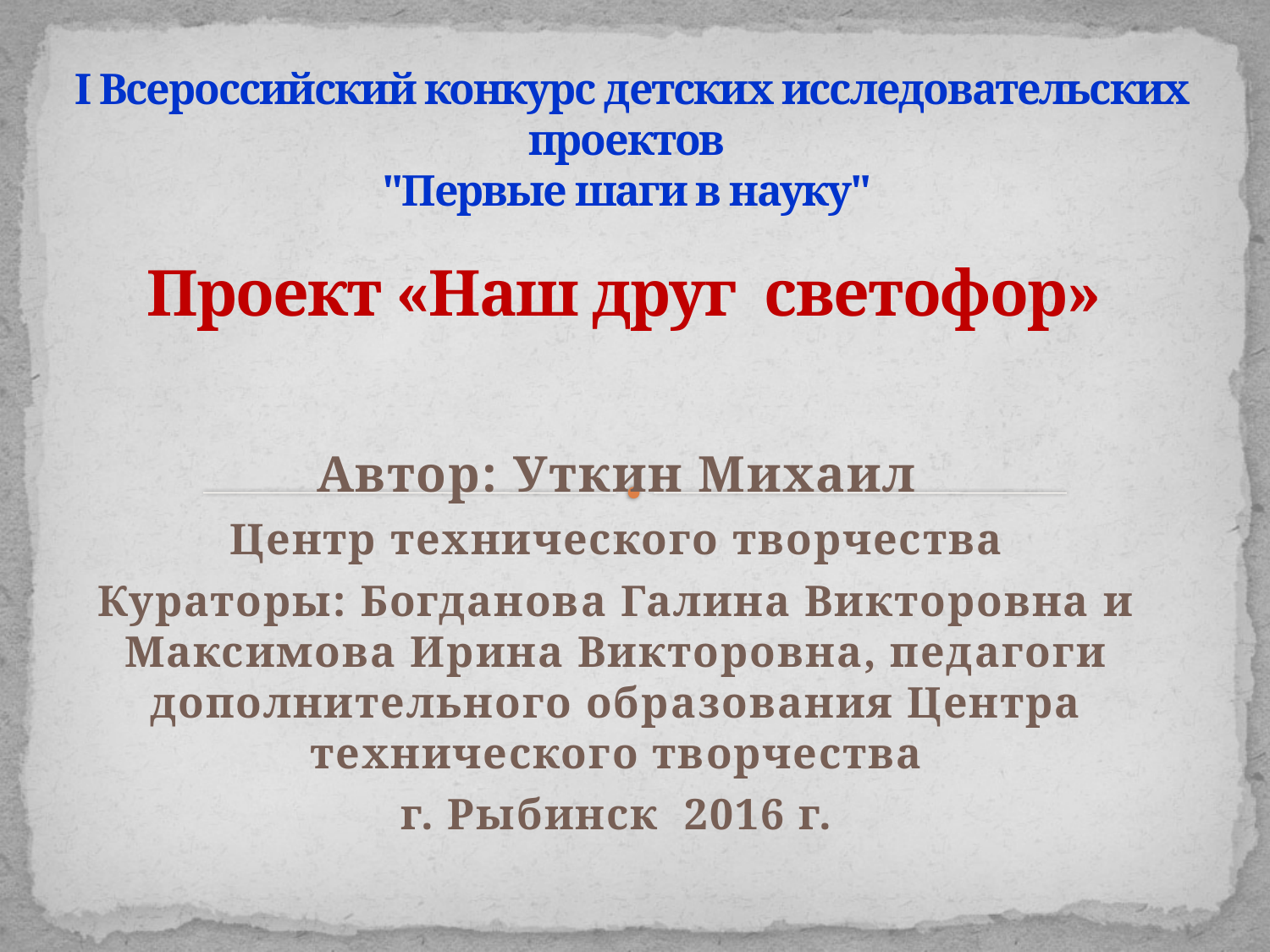

# I Всероссийский конкурс детских исследовательских проектов "Первые шаги в науку" Проект «Наш друг  светофор»
Автор: Уткин Михаил
Центр технического творчества
Кураторы: Богданова Галина Викторовна и Максимова Ирина Викторовна, педагоги дополнительного образования Центра технического творчества
г. Рыбинск  2016 г.